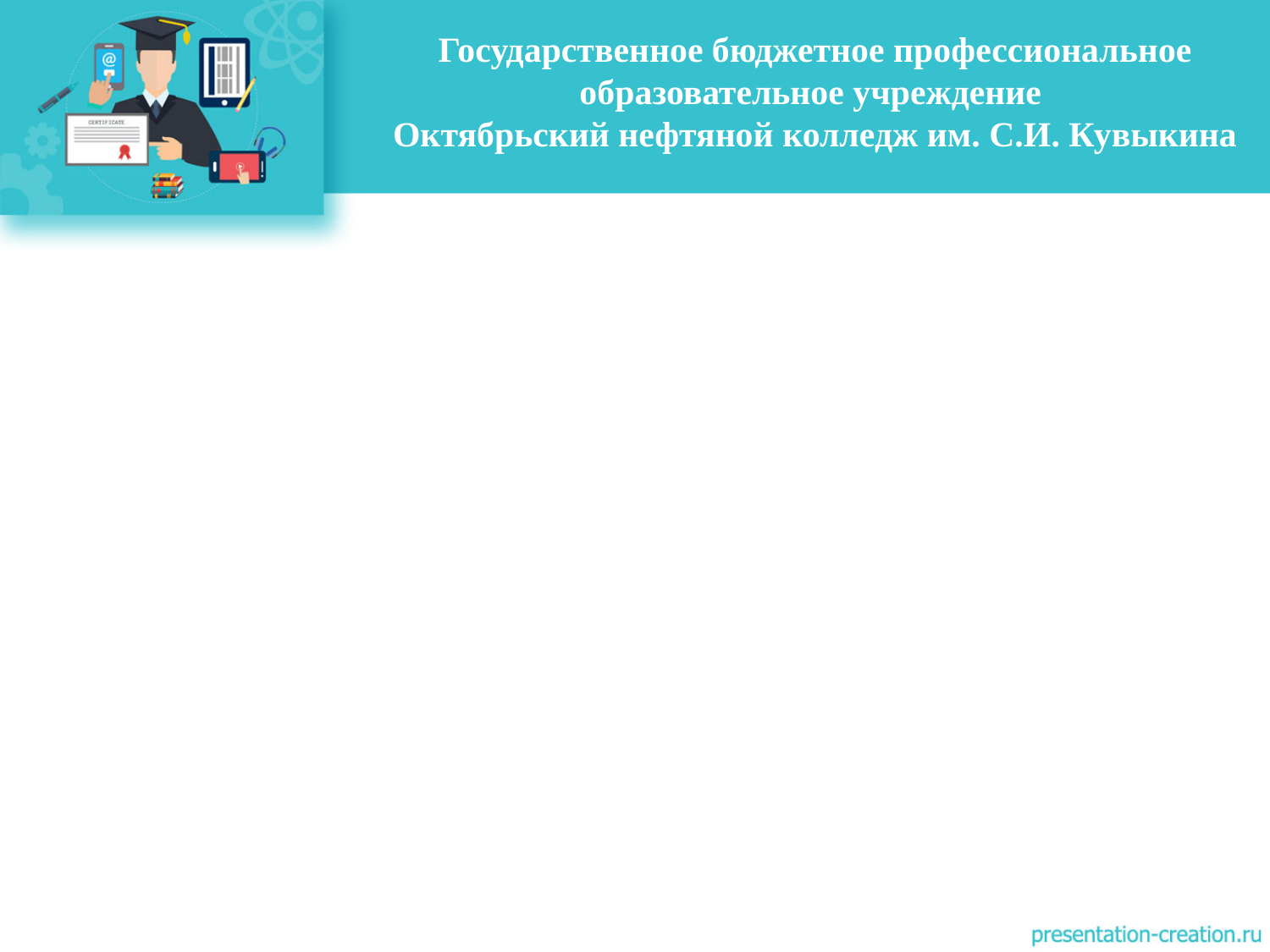

# Государственное бюджетное профессиональное образовательное учреждение Октябрьский нефтяной колледж им. С.И. Кувыкина